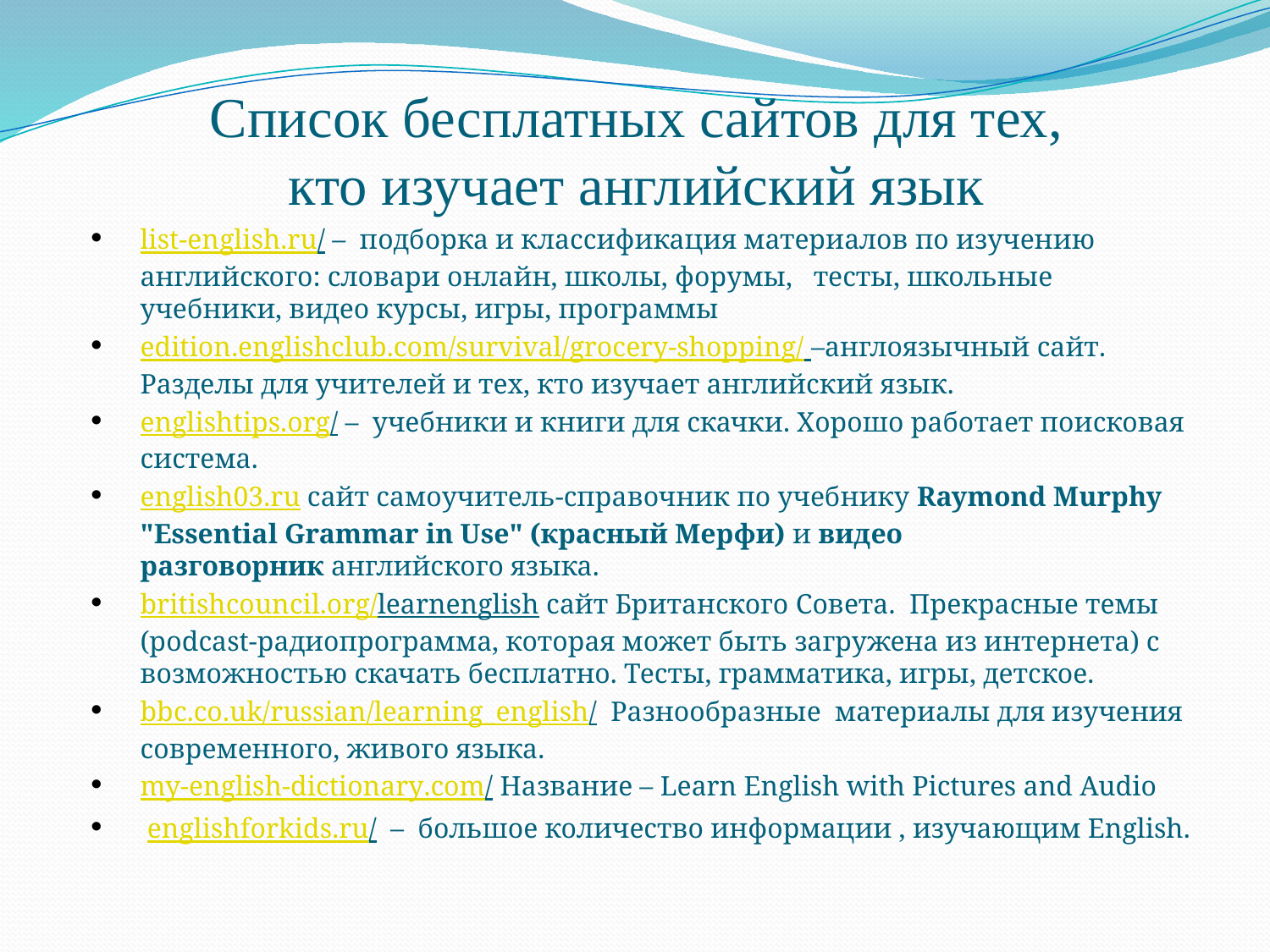

# Список бесплатных сайтов для тех, кто изучает английский язык
list-english.ru/ –  подборка и классификация материалов по изучению английского: словари онлайн, школы, форумы,   тесты, школьные учебники, видео курсы, игры, программы
edition.englishclub.com/survival/grocery-shopping/ –англоязычный сайт. Разделы для учителей и тех, кто изучает английский язык.
englishtips.org/ –  учебники и книги для скачки. Хорошо работает поисковая система.
english03.ru сайт самоучитель-справочник по учебнику Raymond Murphy "Essential Grammar in Use" (красный Мерфи) и видео разговорник английского языка.
britishcouncil.org/learnenglish сайт Британского Совета.  Прекрасные темы (podcast-радиопрограмма, которая может быть загружена из интернета) с возможностью скачать бесплатно. Тесты, грамматика, игры, детское.
bbc.co.uk/russian/learning_english/  Разнообразные  материалы для изучения современного, живого языка.
my-english-dictionary.com/ Название – Learn English with Pictures and Audio
 englishforkids.ru/  –  большое количество информации , изучающим Еnglish.